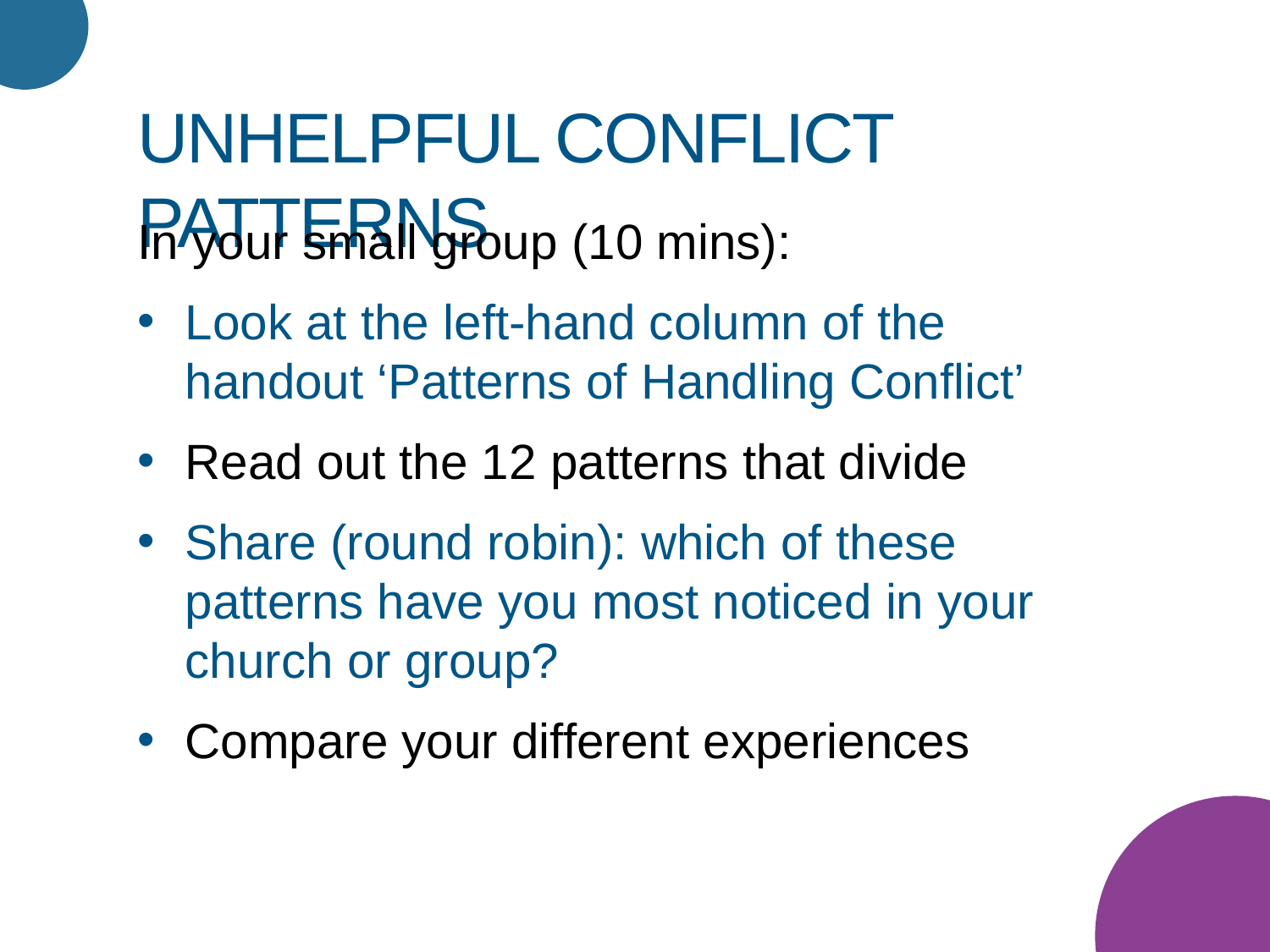

Unhelpful conflict patterns
In your small group (10 mins):
Look at the left-hand column of the handout ‘Patterns of Handling Conflict’
Read out the 12 patterns that divide
Share (round robin): which of these patterns have you most noticed in your church or group?
Compare your different experiences